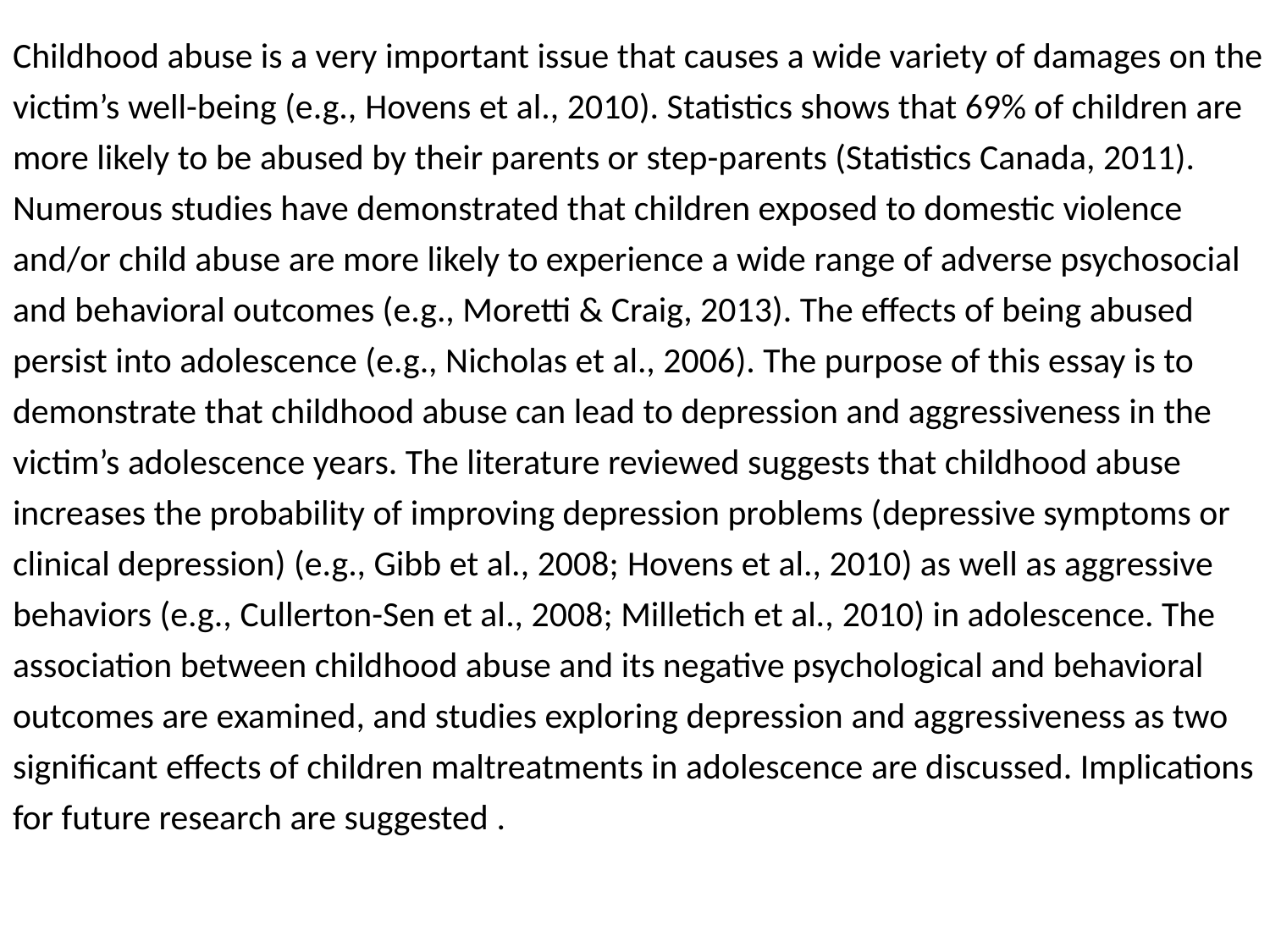

Childhood abuse is a very important issue that causes a wide variety of damages on the victim’s well-being (e.g., Hovens et al., 2010). Statistics shows that 69% of children are more likely to be abused by their parents or step-parents (Statistics Canada, 2011). Numerous studies have demonstrated that children exposed to domestic violence and/or child abuse are more likely to experience a wide range of adverse psychosocial and behavioral outcomes (e.g., Moretti & Craig, 2013). The effects of being abused persist into adolescence (e.g., Nicholas et al., 2006). The purpose of this essay is to demonstrate that childhood abuse can lead to depression and aggressiveness in the victim’s adolescence years. The literature reviewed suggests that childhood abuse increases the probability of improving depression problems (depressive symptoms or clinical depression) (e.g., Gibb et al., 2008; Hovens et al., 2010) as well as aggressive behaviors (e.g., Cullerton-Sen et al., 2008; Milletich et al., 2010) in adolescence. The association between childhood abuse and its negative psychological and behavioral outcomes are examined, and studies exploring depression and aggressiveness as two significant effects of children maltreatments in adolescence are discussed. Implications for future research are suggested .